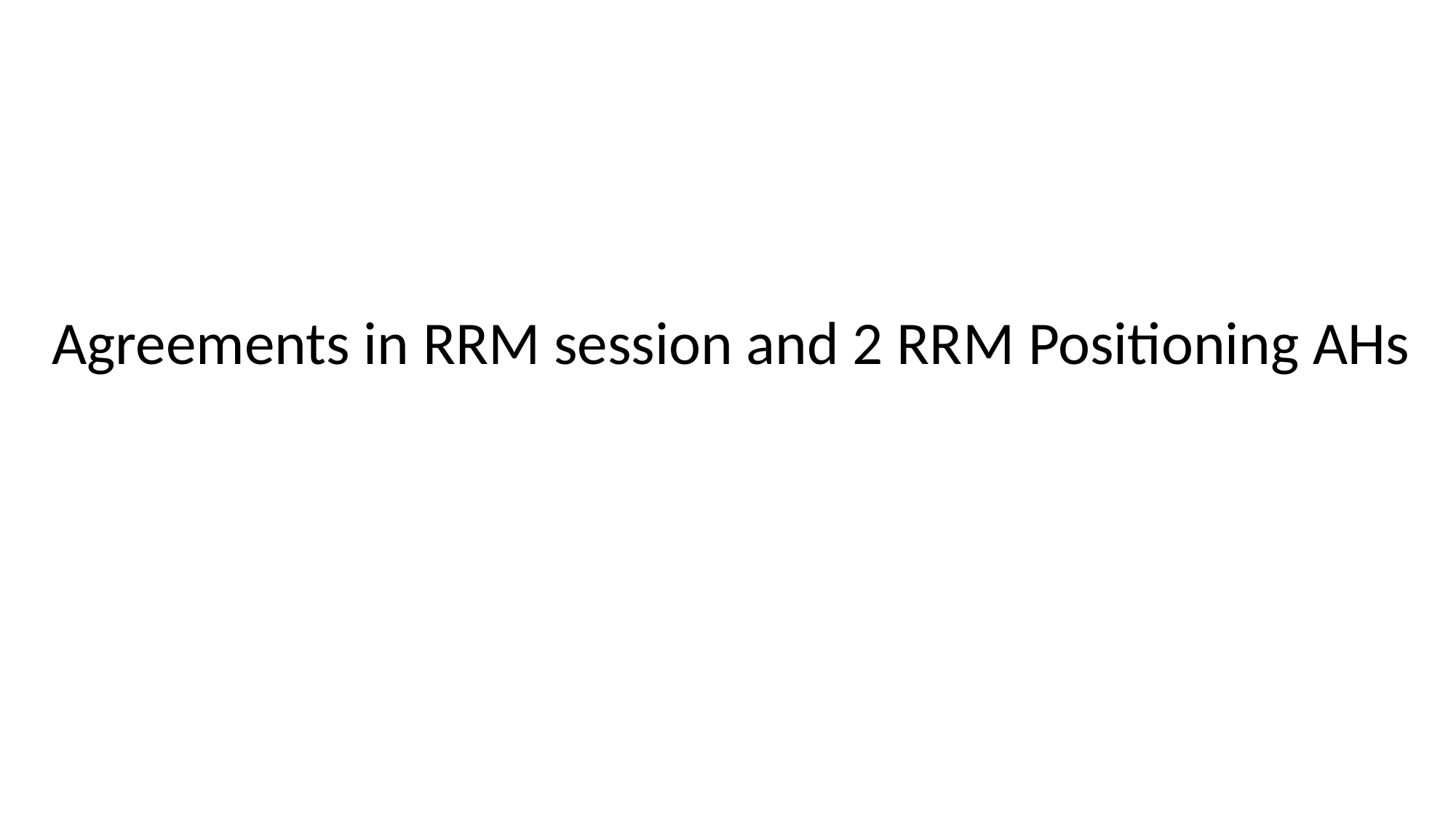

Agreements in RRM session and 2 RRM Positioning AHs